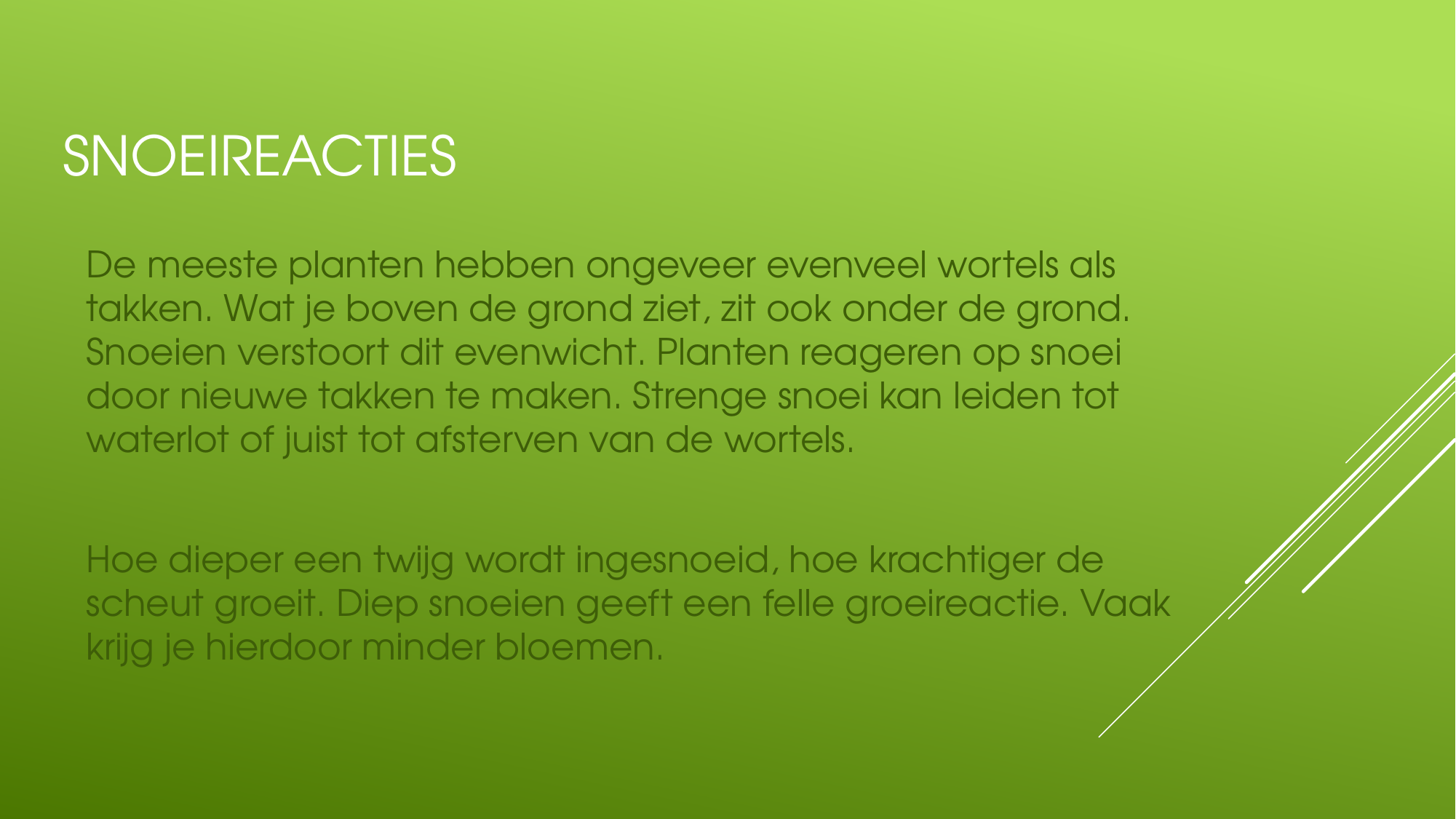

# Snoeireacties
De meeste planten hebben ongeveer evenveel wortels als takken. Wat je boven de grond ziet, zit ook onder de grond. Snoeien verstoort dit evenwicht. Planten reageren op snoei door nieuwe takken te maken. Strenge snoei kan leiden tot waterlot of juist tot afsterven van de wortels.

Hoe dieper een twijg wordt ingesnoeid, hoe krachtiger de scheut groeit. Diep snoeien geeft een felle groeireactie. Vaak krijg je hierdoor minder bloemen.